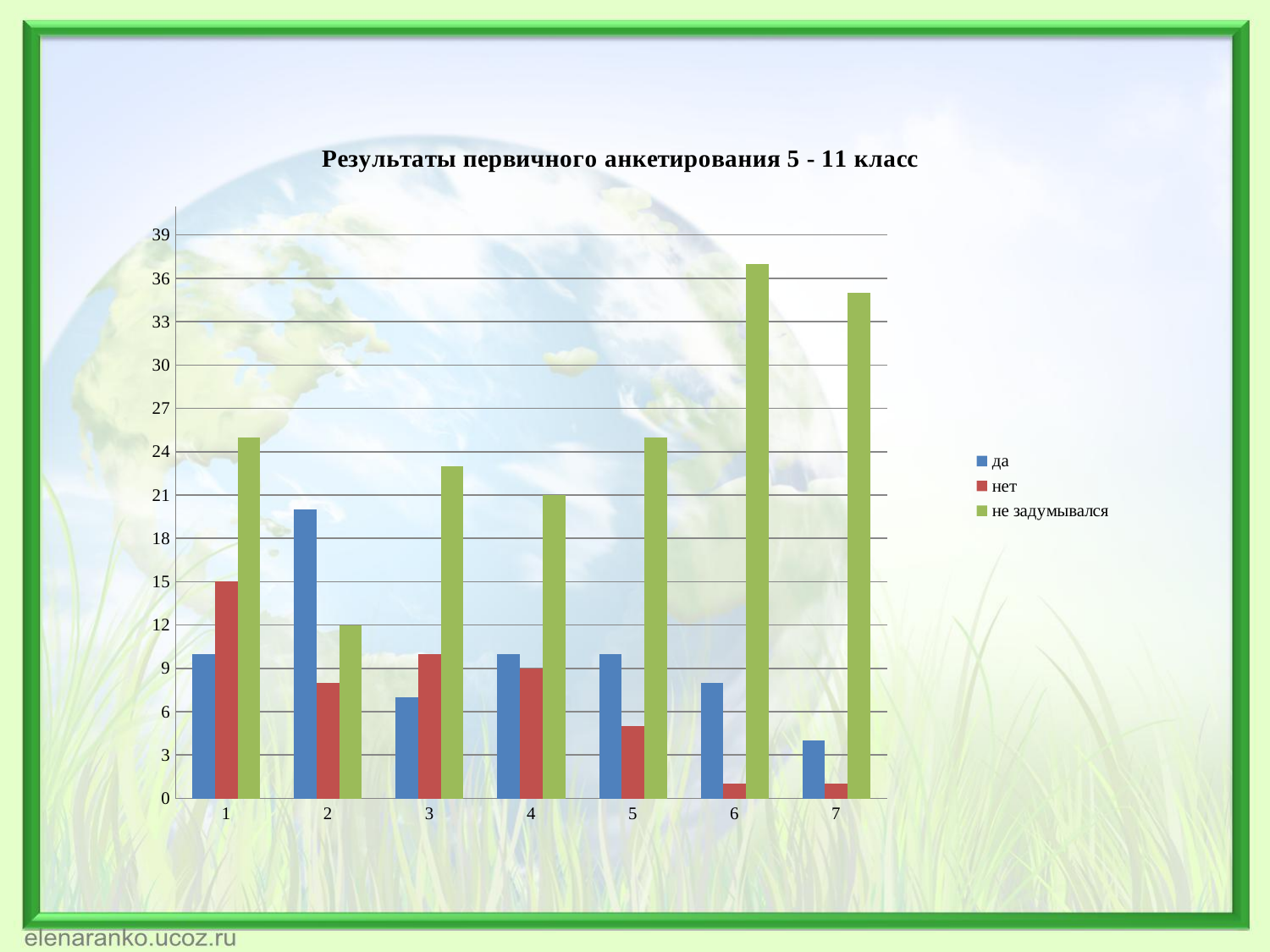

### Chart: Результаты первичного анкетирования 5 - 11 класс

| Category | да | нет | не задумывался |
|---|---|---|---|
| 1 | 10.0 | 15.0 | 25.0 |
| 2 | 20.0 | 8.0 | 12.0 |
| 3 | 7.0 | 10.0 | 23.0 |
| 4 | 10.0 | 9.0 | 21.0 |
| 5 | 10.0 | 5.0 | 25.0 |
| 6 | 8.0 | 1.0 | 37.0 |
| 7 | 4.0 | 1.0 | 35.0 |